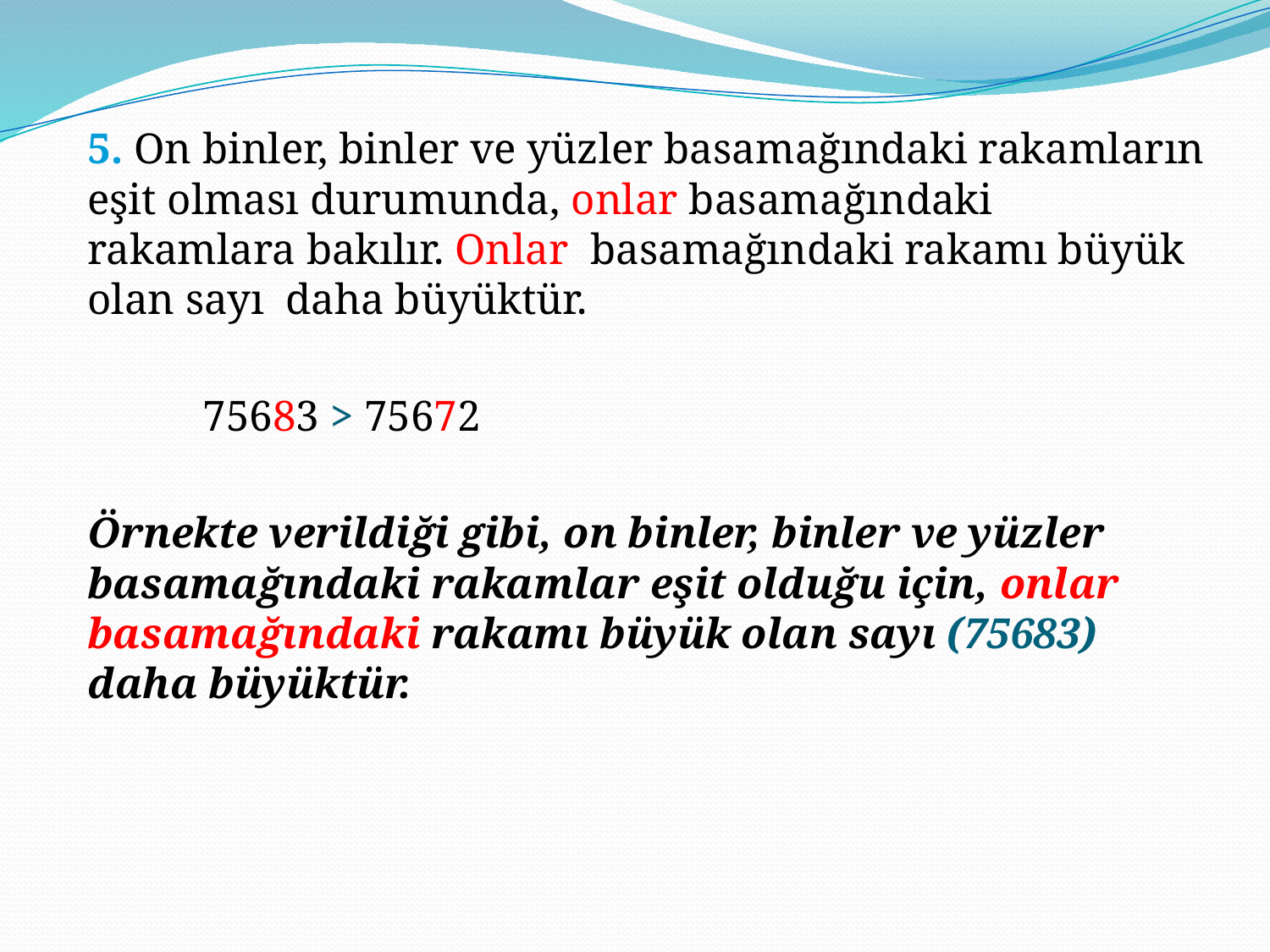

5. On binler, binler ve yüzler basamağındaki rakamların eşit olması durumunda, onlar basamağındaki rakamlara bakılır. Onlar  basamağındaki rakamı büyük olan sayı  daha büyüktür.

			75683 > 75672

Örnekte verildiği gibi, on binler, binler ve yüzler    basamağındaki rakamlar eşit olduğu için, onlar   basamağındaki rakamı büyük olan sayı (75683) daha büyüktür.